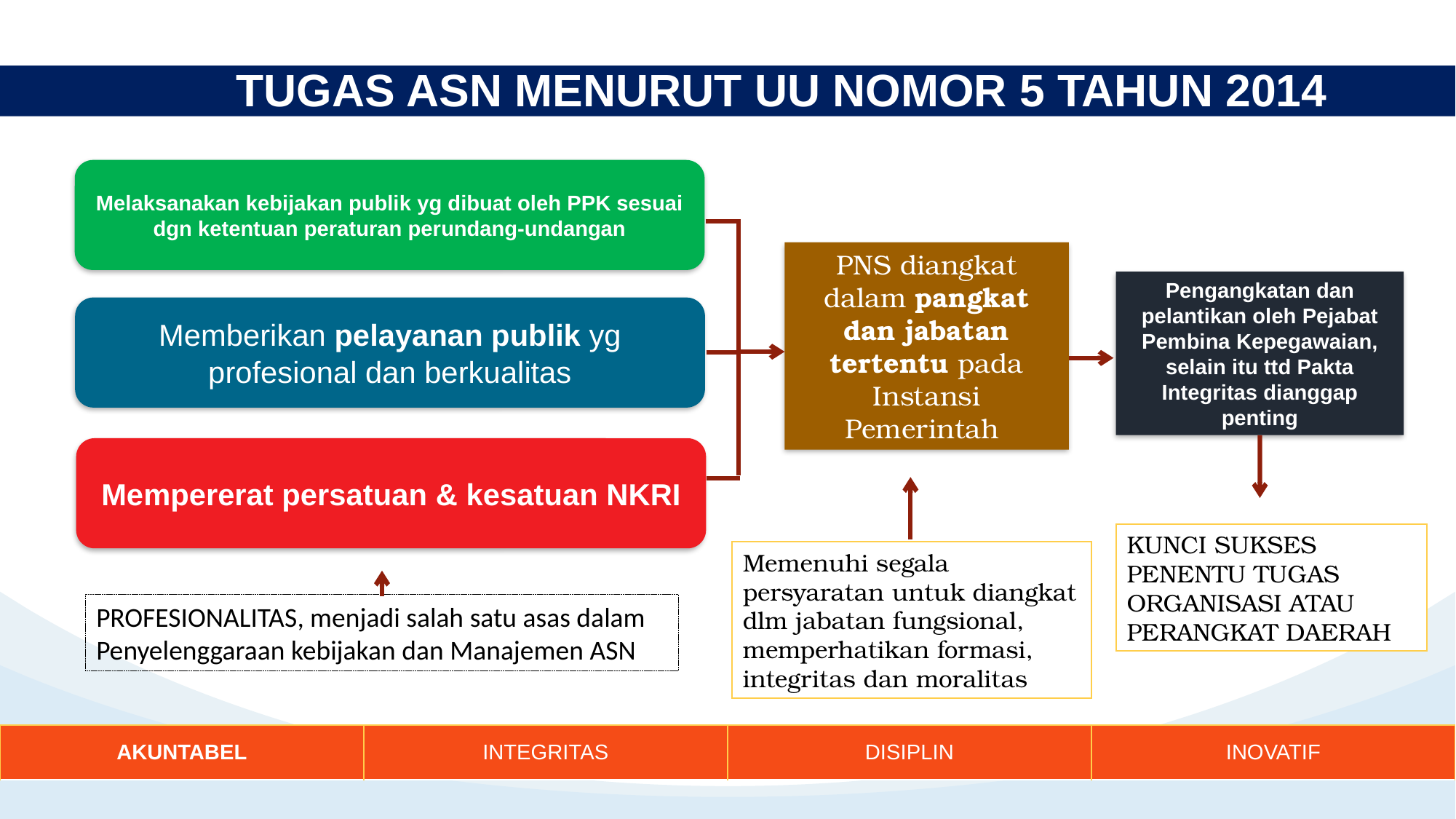

TUGAS ASN MENURUT UU NOMOR 5 TAHUN 2014
Melaksanakan kebijakan publik yg dibuat oleh PPK sesuai dgn ketentuan peraturan perundang-undangan
PNS diangkat dalam pangkat dan jabatan tertentu pada Instansi Pemerintah
Pengangkatan dan pelantikan oleh Pejabat Pembina Kepegawaian, selain itu ttd Pakta Integritas dianggap penting
Memberikan pelayanan publik yg profesional dan berkualitas
Mempererat persatuan & kesatuan NKRI
KUNCI SUKSES PENENTU TUGAS ORGANISASI ATAU PERANGKAT DAERAH
Memenuhi segala persyaratan untuk diangkat dlm jabatan fungsional, memperhatikan formasi, integritas dan moralitas

PROFESIONALITAS, menjadi salah satu asas dalam Penyelenggaraan kebijakan dan Manajemen ASN
| AKUNTABEL | INTEGRITAS | DISIPLIN | INOVATIF |
| --- | --- | --- | --- |